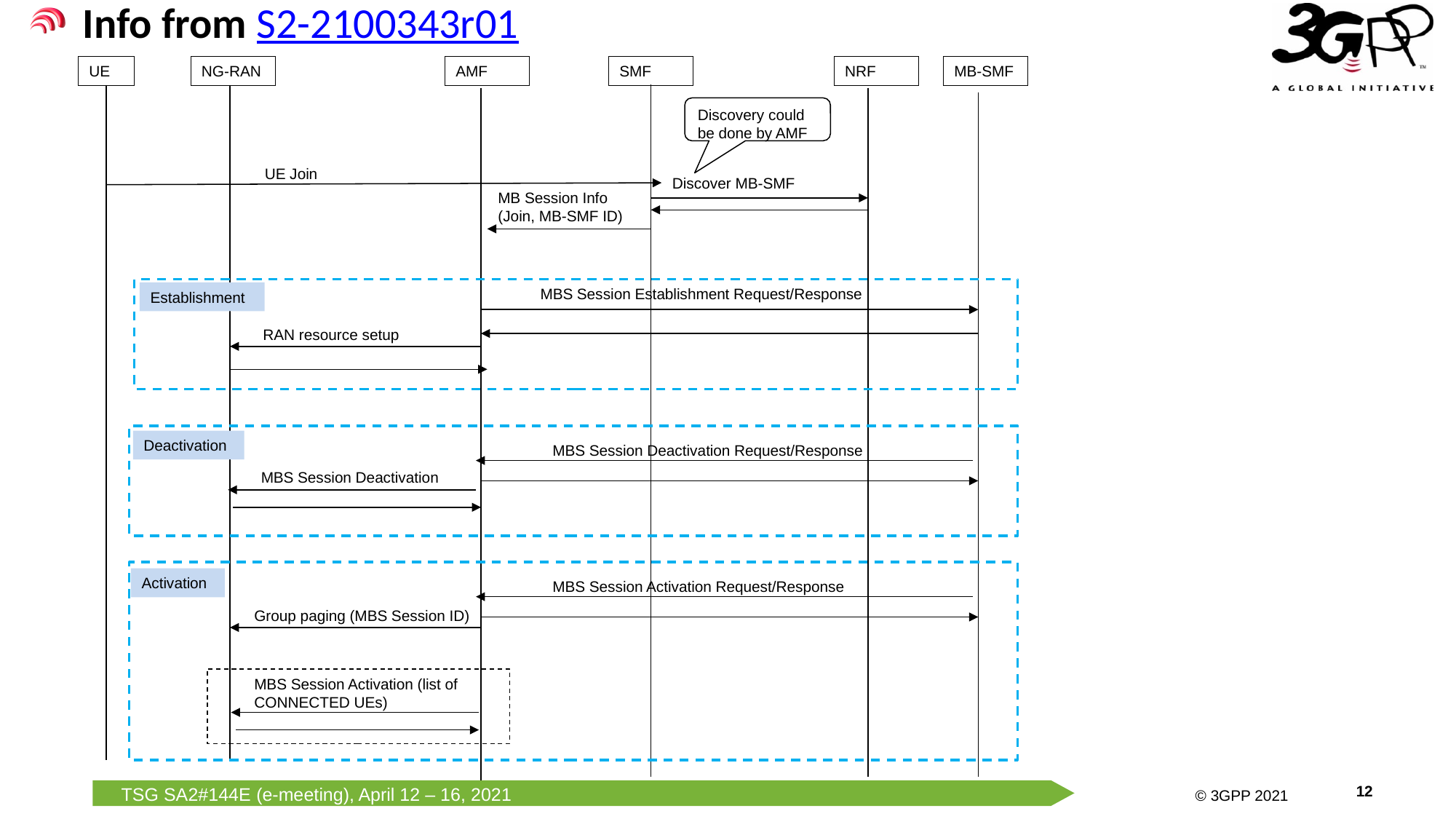

Info from S2-2100343r01
SMF
NRF
MB-SMF
UE
NG-RAN
AMF
Discovery could be done by AMF
UE Join
Discover MB-SMF
MB Session Info (Join, MB-SMF ID)

MBS Session Establishment Request/Response
Establishment
RAN resource setup

Deactivation
MBS Session Deactivation Request/Response
MBS Session Deactivation

Activation
MBS Session Activation Request/Response
Group paging (MBS Session ID)

MBS Session Activation (list of CONNECTED UEs)